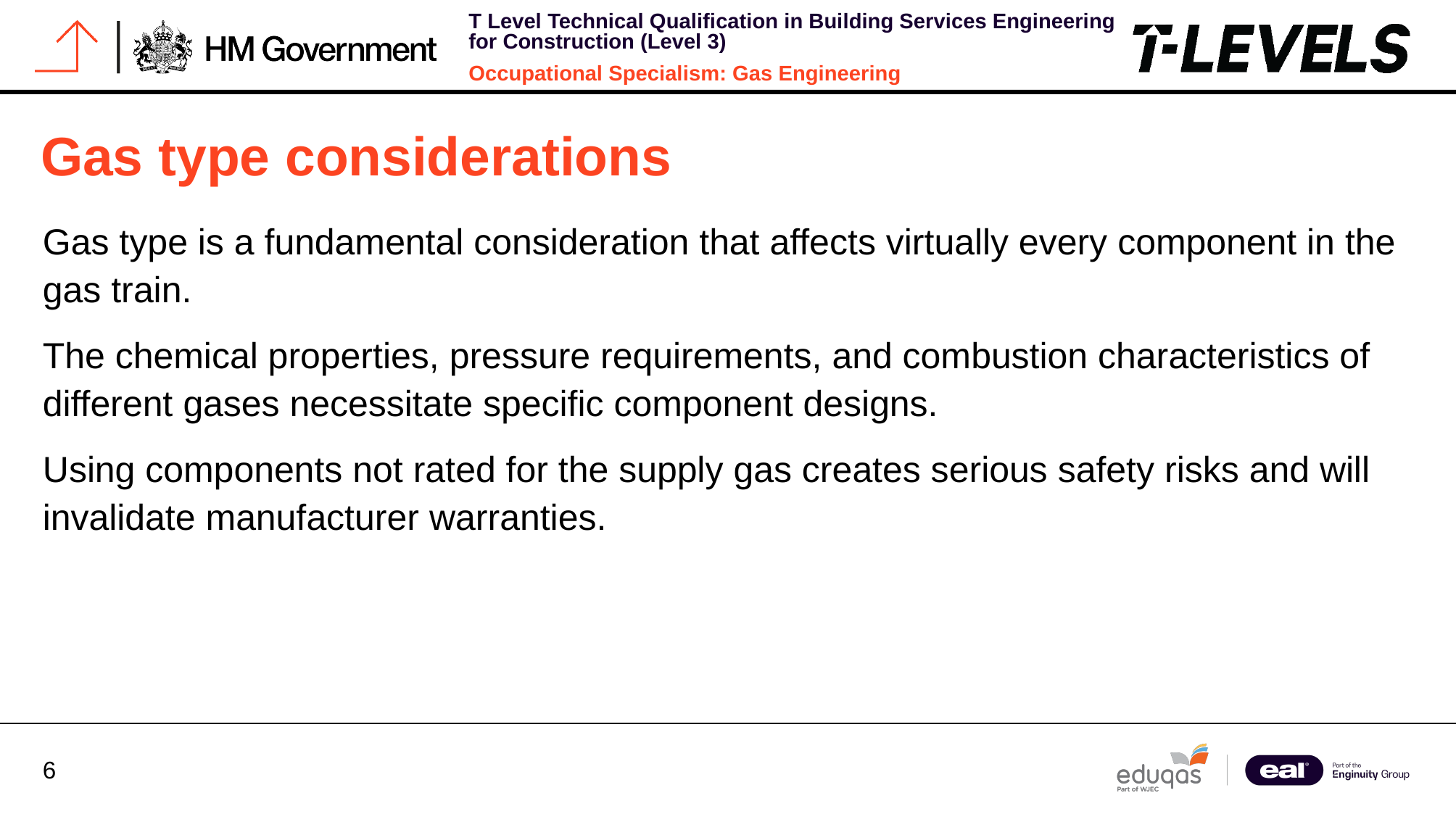

# Gas type considerations
Gas type is a fundamental consideration that affects virtually every component in the gas train.
The chemical properties, pressure requirements, and combustion characteristics of different gases necessitate specific component designs.
Using components not rated for the supply gas creates serious safety risks and will invalidate manufacturer warranties.